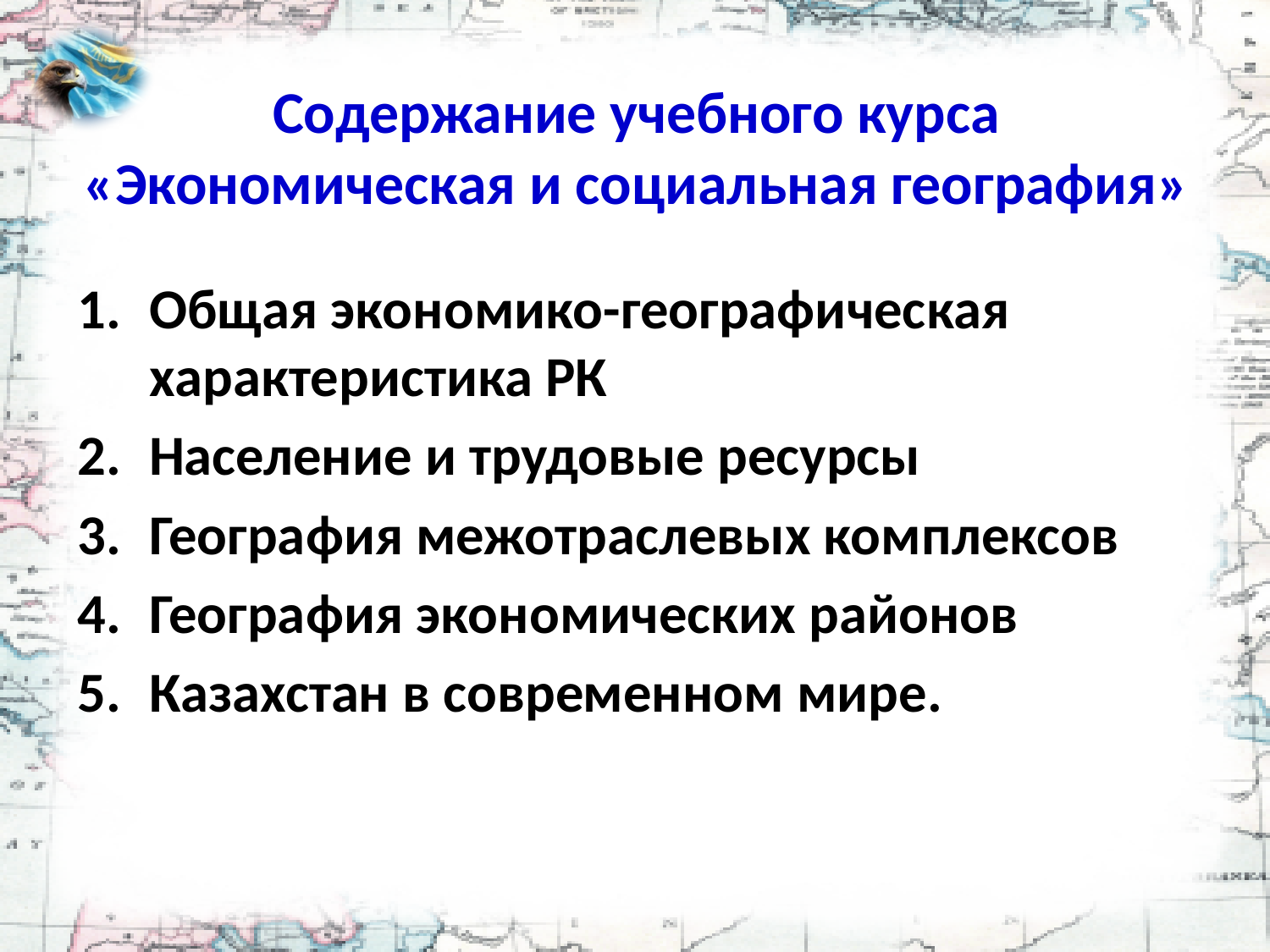

# Содержание учебного курса «Экономическая и социальная география»
Общая экономико-географическая характеристика РК
Население и трудовые ресурсы
География межотраслевых комплексов
География экономических районов
Казахстан в современном мире.